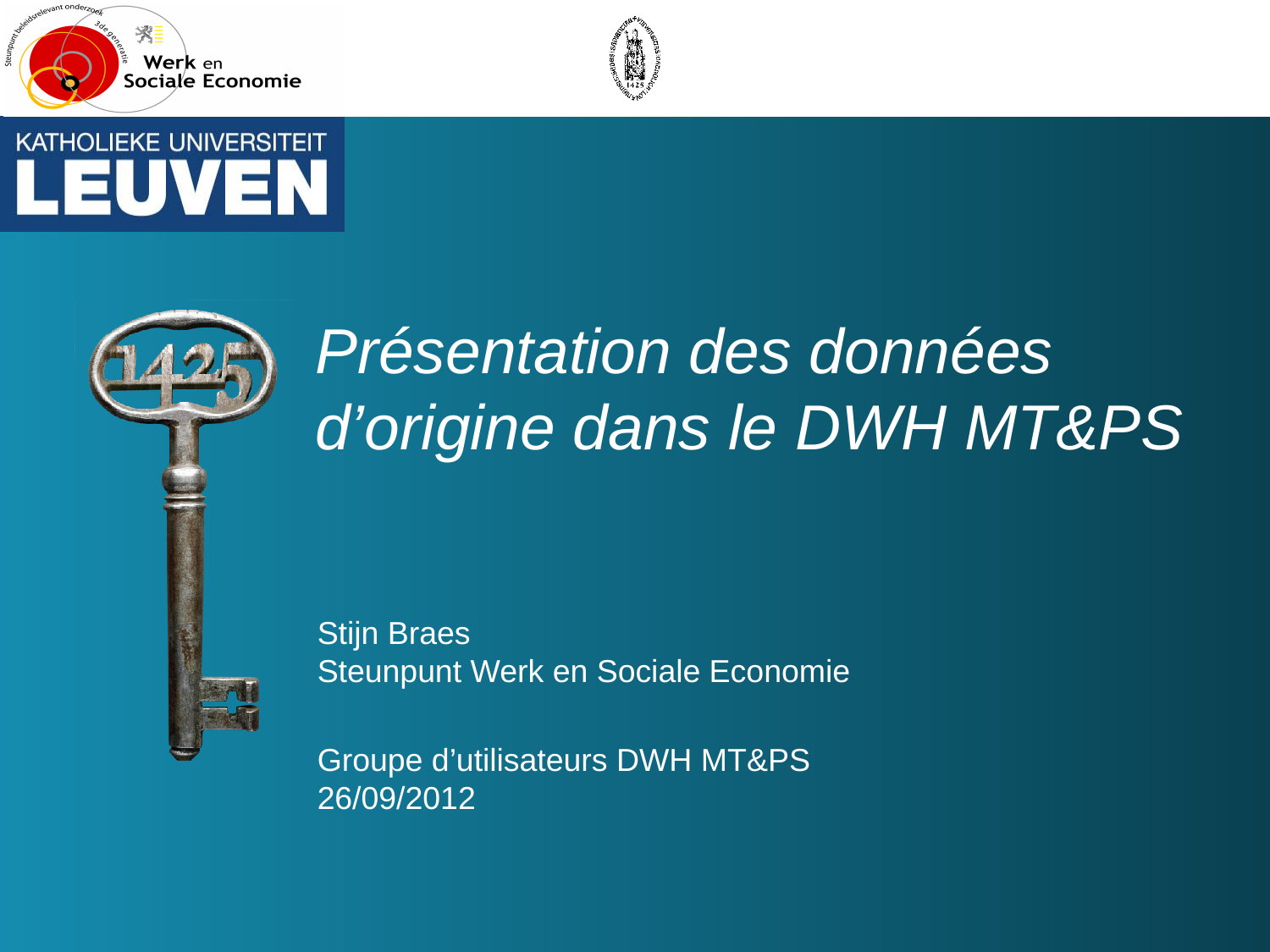

# Présentation des données d’origine dans le DWH MT&PS
Stijn Braes
Steunpunt Werk en Sociale Economie

Groupe d’utilisateurs DWH MT&PS
26/09/2012